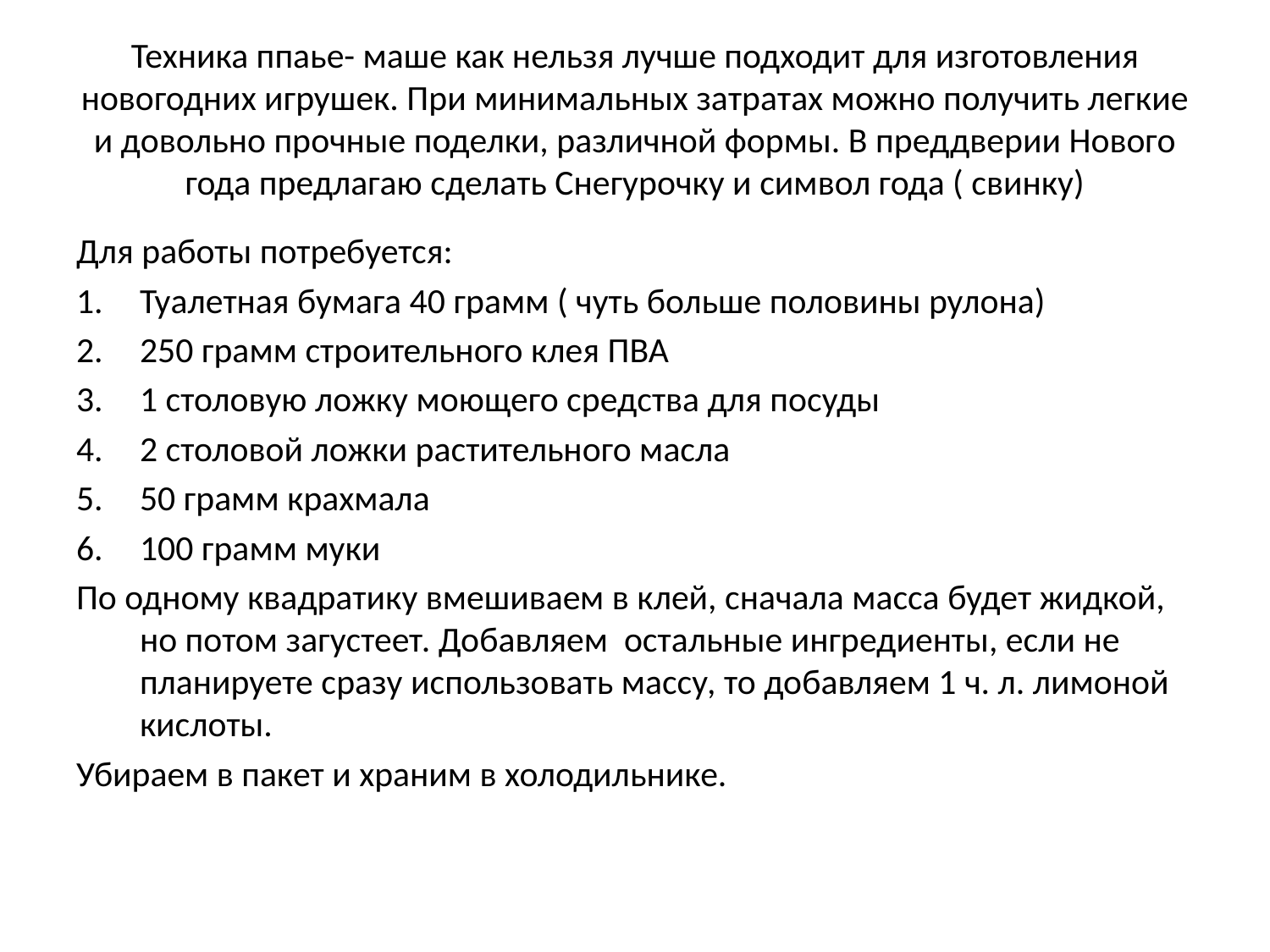

# Техника ппаье- маше как нельзя лучше подходит для изготовления новогодних игрушек. При минимальных затратах можно получить легкие и довольно прочные поделки, различной формы. В преддверии Нового года предлагаю сделать Снегурочку и символ года ( свинку)
Для работы потребуется:
Туалетная бумага 40 грамм ( чуть больше половины рулона)
250 грамм строительного клея ПВА
1 столовую ложку моющего средства для посуды
2 столовой ложки растительного масла
50 грамм крахмала
100 грамм муки
По одному квадратику вмешиваем в клей, сначала масса будет жидкой, но потом загустеет. Добавляем  остальные ингредиенты, если не планируете сразу использовать массу, то добавляем 1 ч. л. лимоной кислоты.
Убираем в пакет и храним в холодильнике.